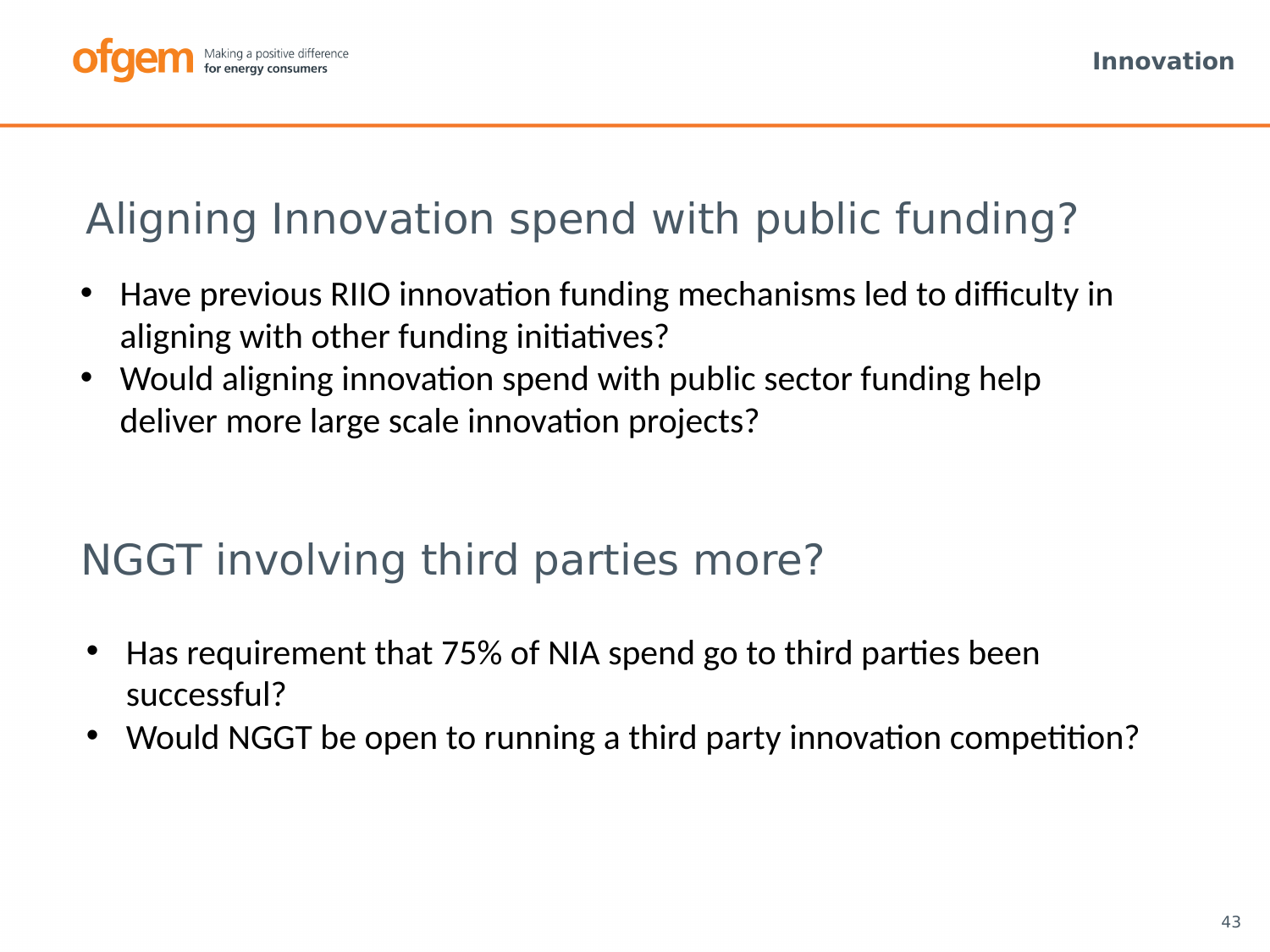

# Innovation
Aligning Innovation spend with public funding?
Have previous RIIO innovation funding mechanisms led to difficulty in aligning with other funding initiatives?
Would aligning innovation spend with public sector funding help deliver more large scale innovation projects?
NGGT involving third parties more?
Has requirement that 75% of NIA spend go to third parties been successful?
Would NGGT be open to running a third party innovation competition?

43